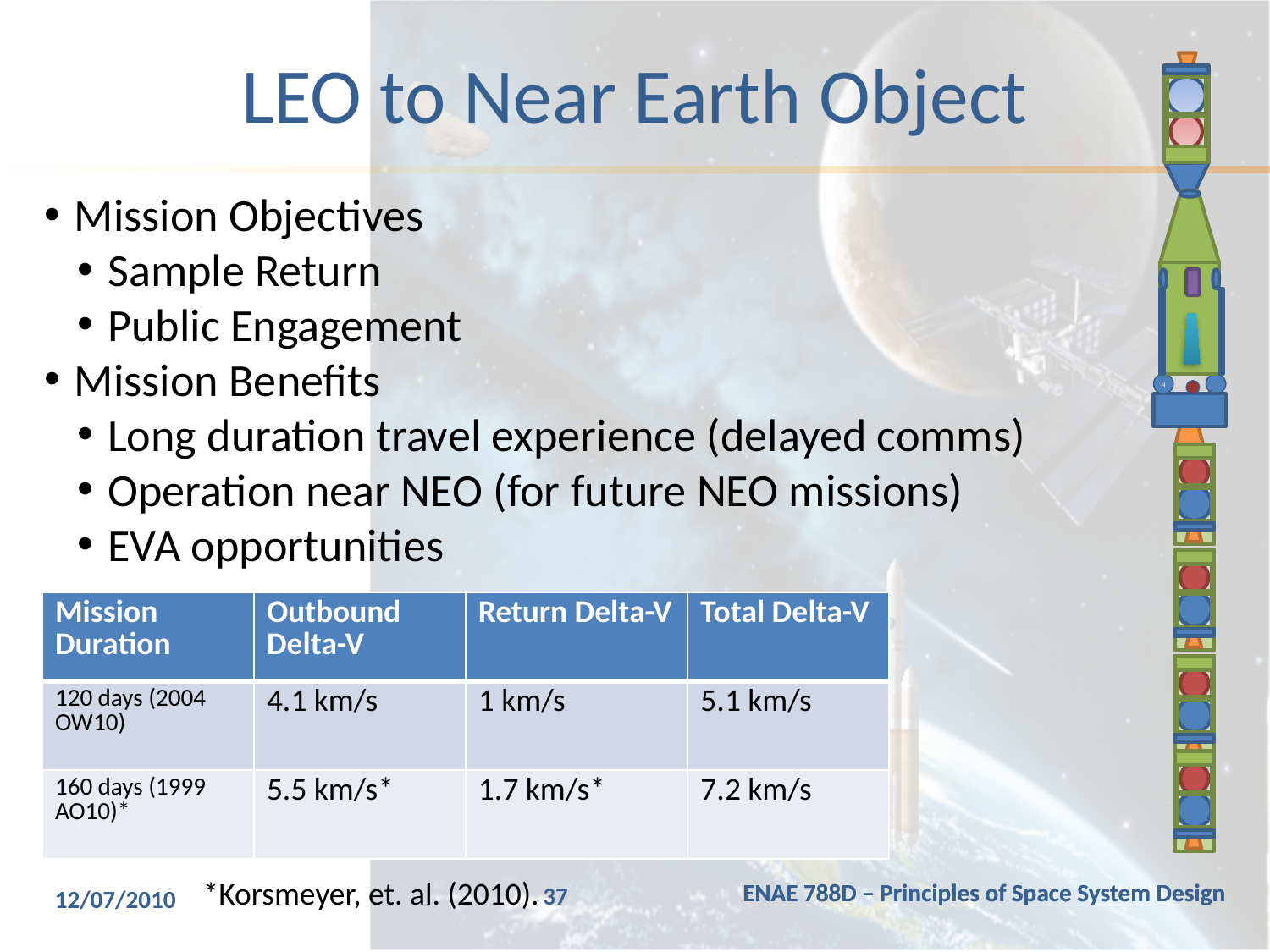

# LEO to Near Earth Object

Mission Objectives
Sample Return
Public Engagement
Mission Benefits
Long duration travel experience (delayed comms)
Operation near NEO (for future NEO missions)
EVA opportunities

N

| Mission Duration | Outbound Delta-V | Return Delta-V | Total Delta-V |
| --- | --- | --- | --- |
| 120 days (2004 OW10) | 4.1 km/s | 1 km/s | 5.1 km/s |
| 160 days (1999 AO10)\* | 5.5 km/s\* | 1.7 km/s\* | 7.2 km/s |

*Korsmeyer, et. al. (2010).